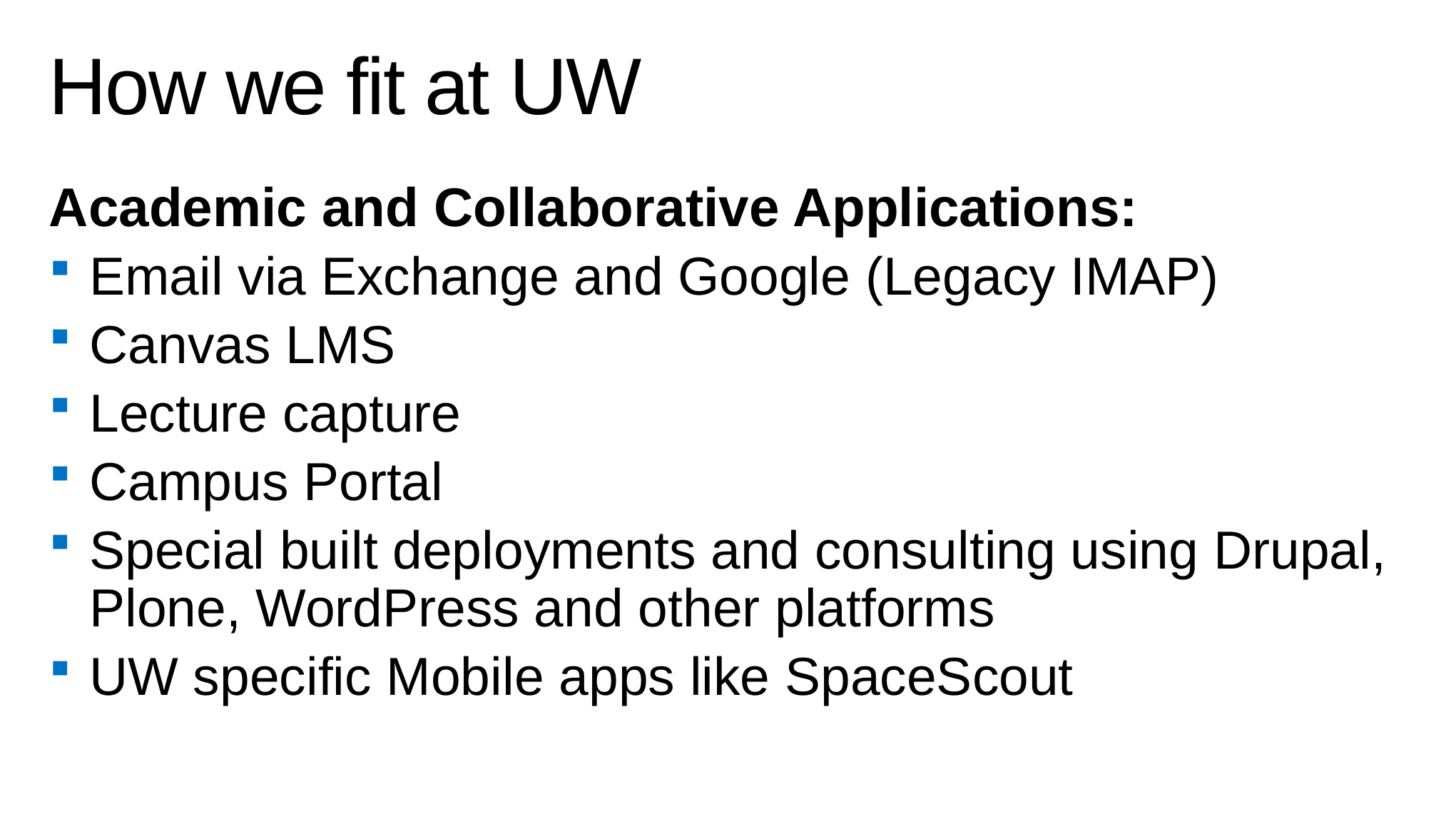

# How we fit at UW
Academic and Collaborative Applications:
Email via Exchange and Google (Legacy IMAP)
Canvas LMS
Lecture capture
Campus Portal
Special built deployments and consulting using Drupal, Plone, WordPress and other platforms
UW specific Mobile apps like SpaceScout